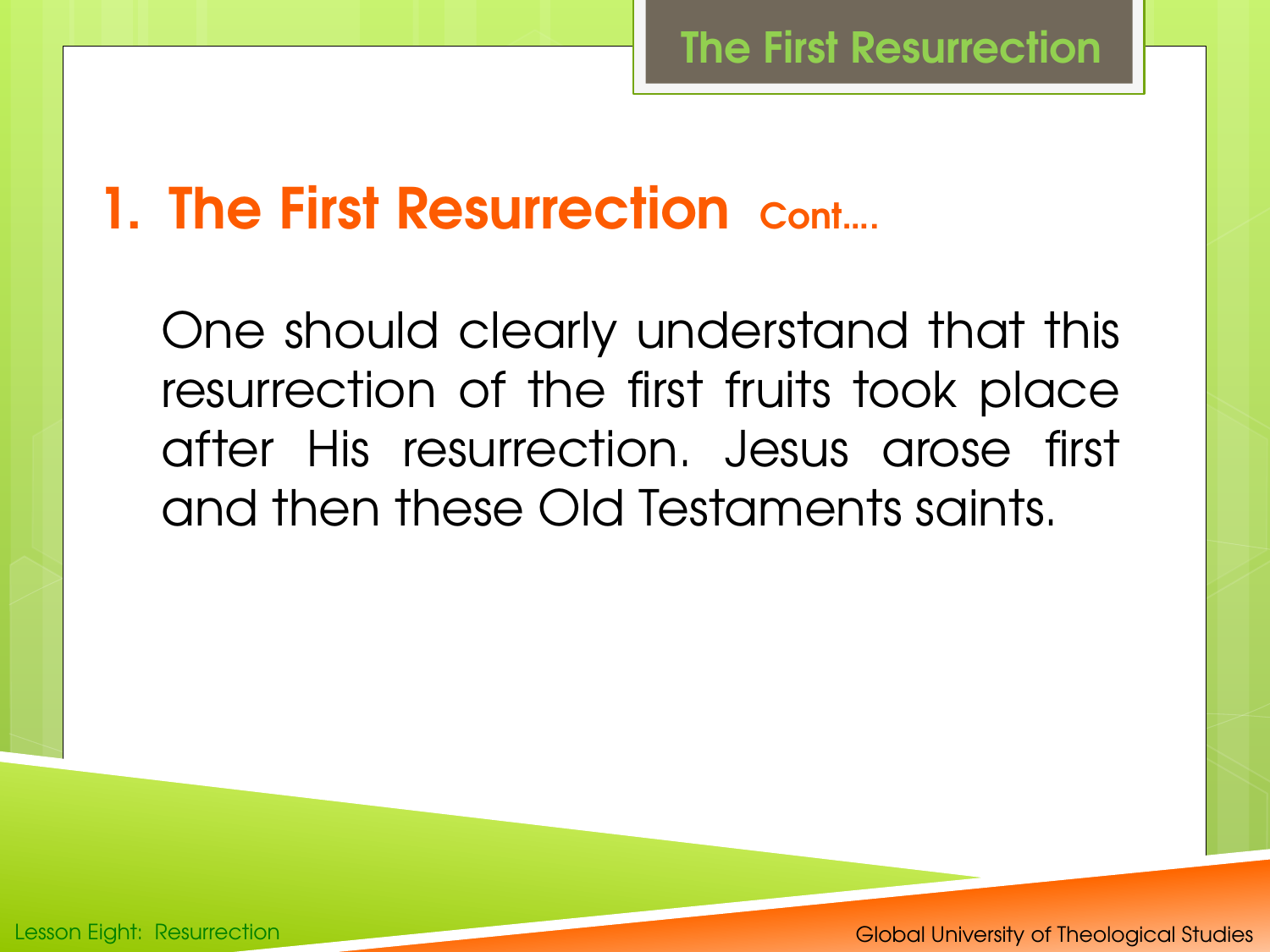

The First Resurrection
The First Resurrection  Cont….

One should clearly understand that this resurrection of the first fruits took place after His resurrection. Jesus arose first and then these Old Testaments saints.

 Global University of Theological Studies
Lesson Eight:  Resurrection